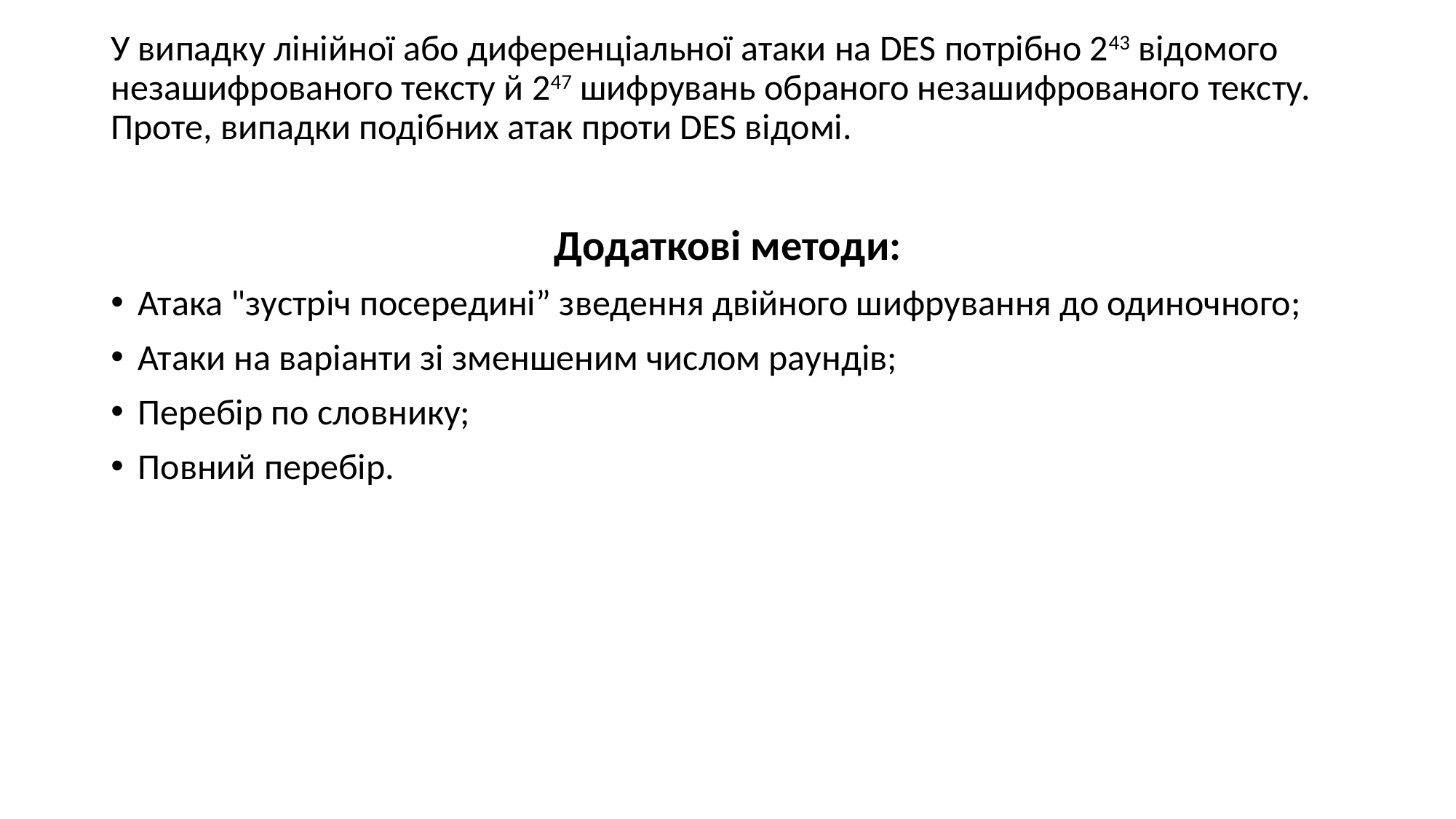

У випадку лінійної або диференціальної атаки на DES потрібно 243 відомого незашифрованого тексту й 247 шифрувань обраного незашифрованого тексту. Проте, випадки подібних атак проти DES відомі.

Додаткові методи:
Атака "зустріч посередині” зведення двійного шифрування до одиночного;
Атаки на варіанти зі зменшеним числом раундів;
Перебір по словнику;
Повний перебір.